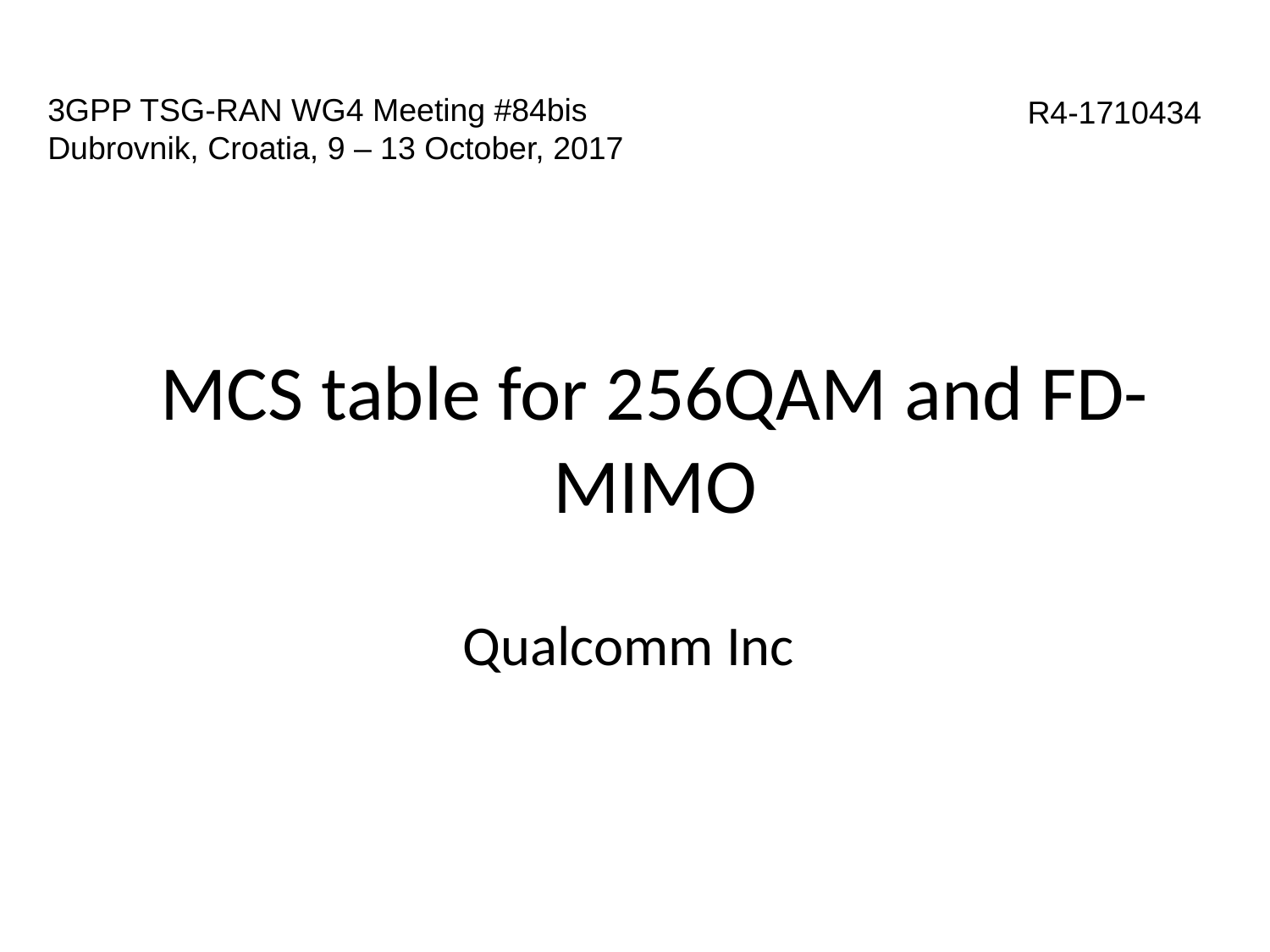

# 3GPP TSG-RAN WG4 Meeting #84bis Dubrovnik, Croatia, 9 – 13 October, 2017
R4-1710434
MCS table for 256QAM and FD-MIMO
Qualcomm Inc